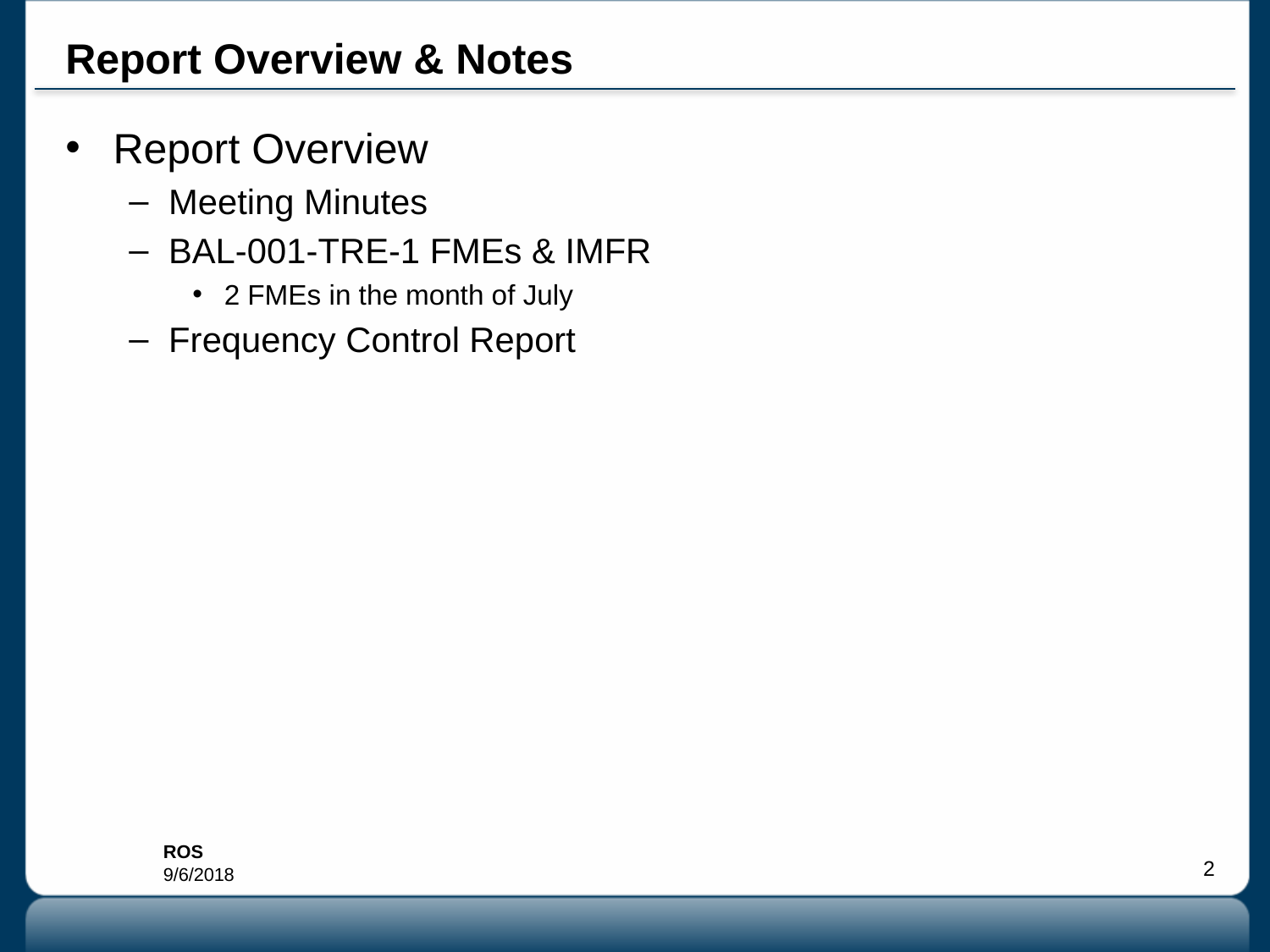

# Report Overview & Notes
Report Overview
Meeting Minutes
BAL-001-TRE-1 FMEs & IMFR
2 FMEs in the month of July
Frequency Control Report